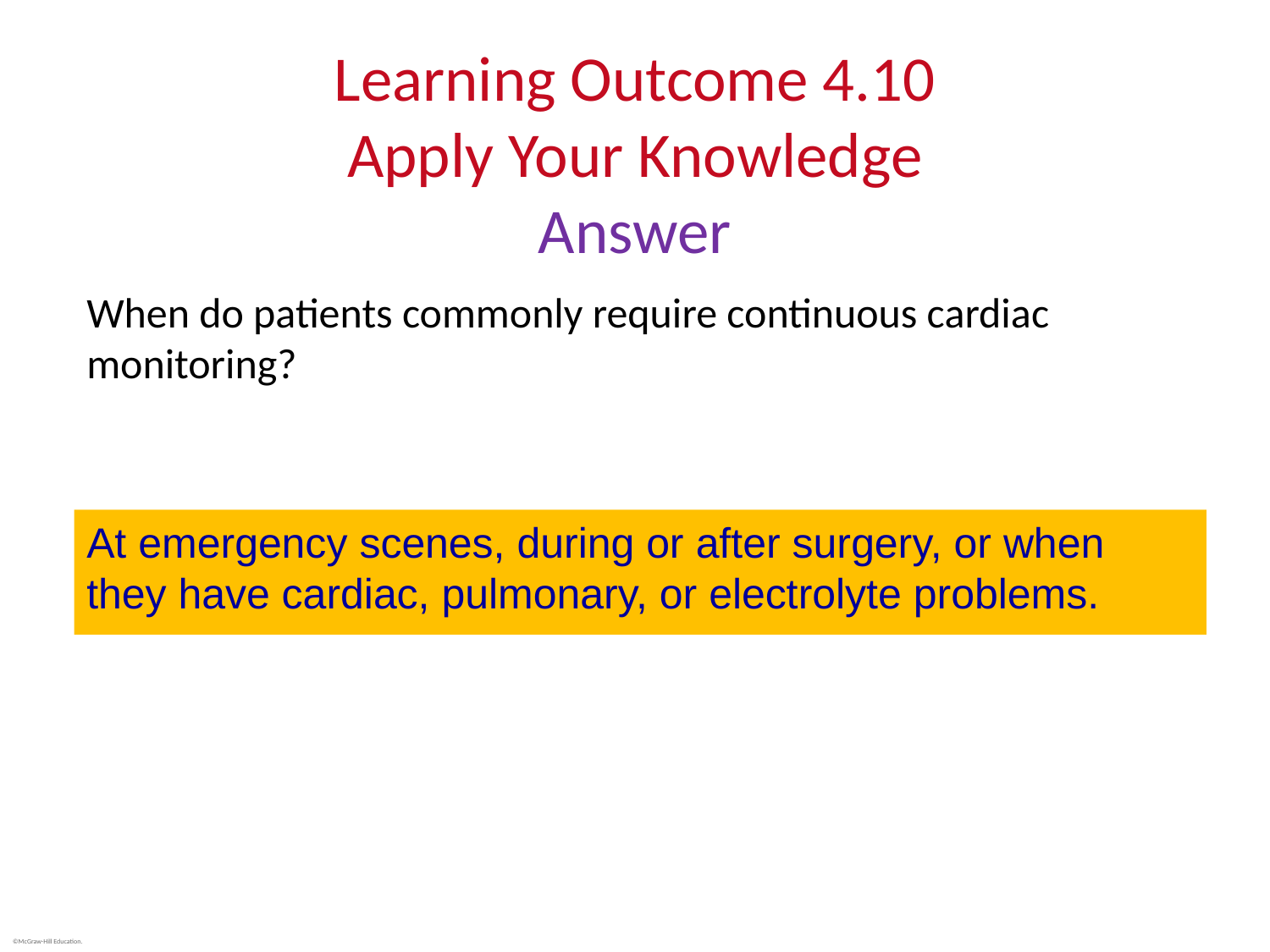

# Learning Outcome 4.10 Apply Your Knowledge Answer
When do patients commonly require continuous cardiac monitoring?
At emergency scenes, during or after surgery, or when they have cardiac, pulmonary, or electrolyte problems.